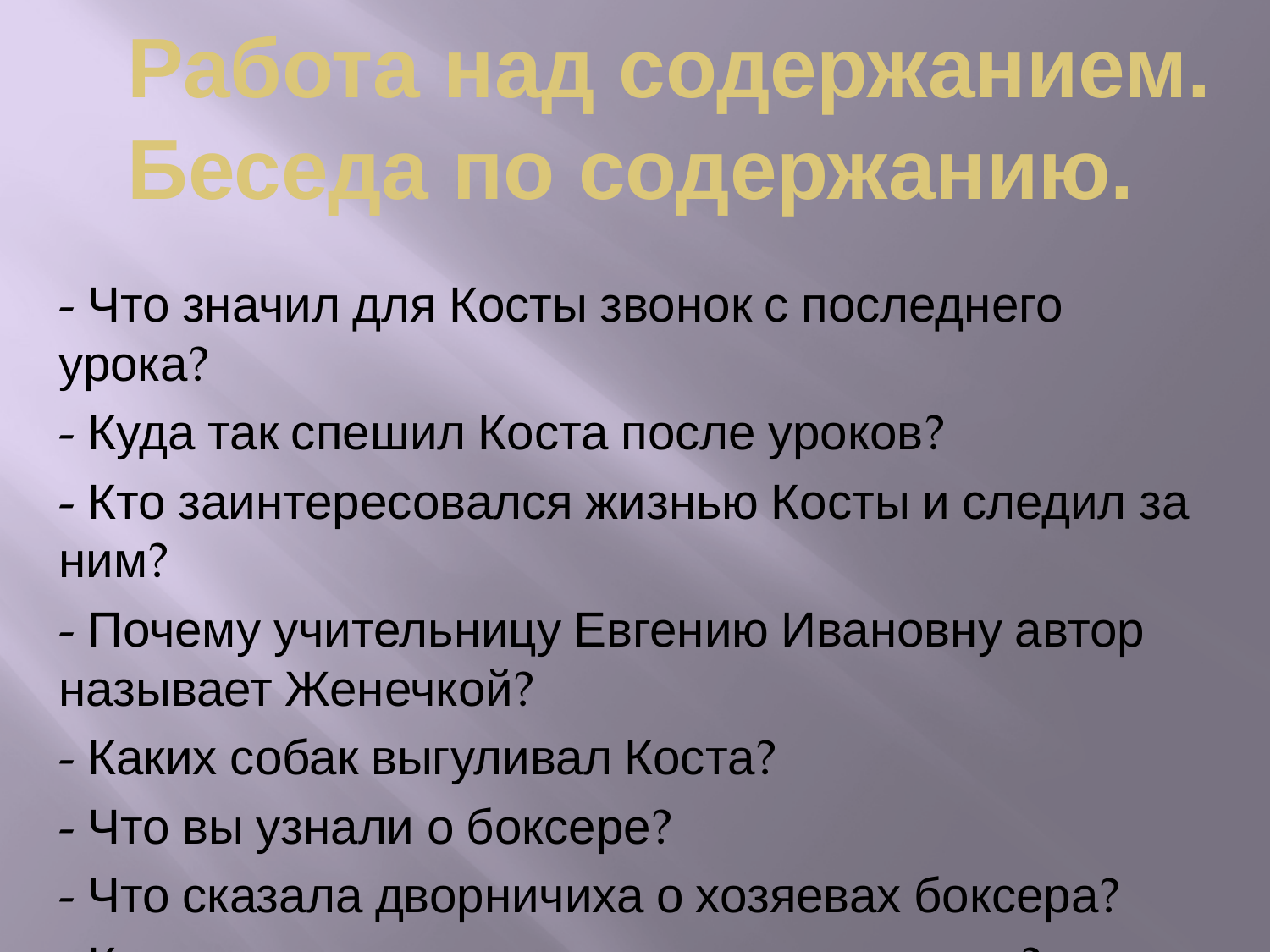

# Работа над содержанием. Беседа по содержанию.
- Что значил для Косты звонок с последнего урока?
- Куда так спешил Коста после уроков?
- Кто заинтересовался жизнью Косты и следил за ним?
- Почему учительницу Евгению Ивановну автор называет Женечкой?
- Каких собак выгуливал Коста?
- Что вы узнали о боксере?
- Что сказала дворничиха о хозяевах боксера?
- Какое несчастье постигло хозяина таксы?